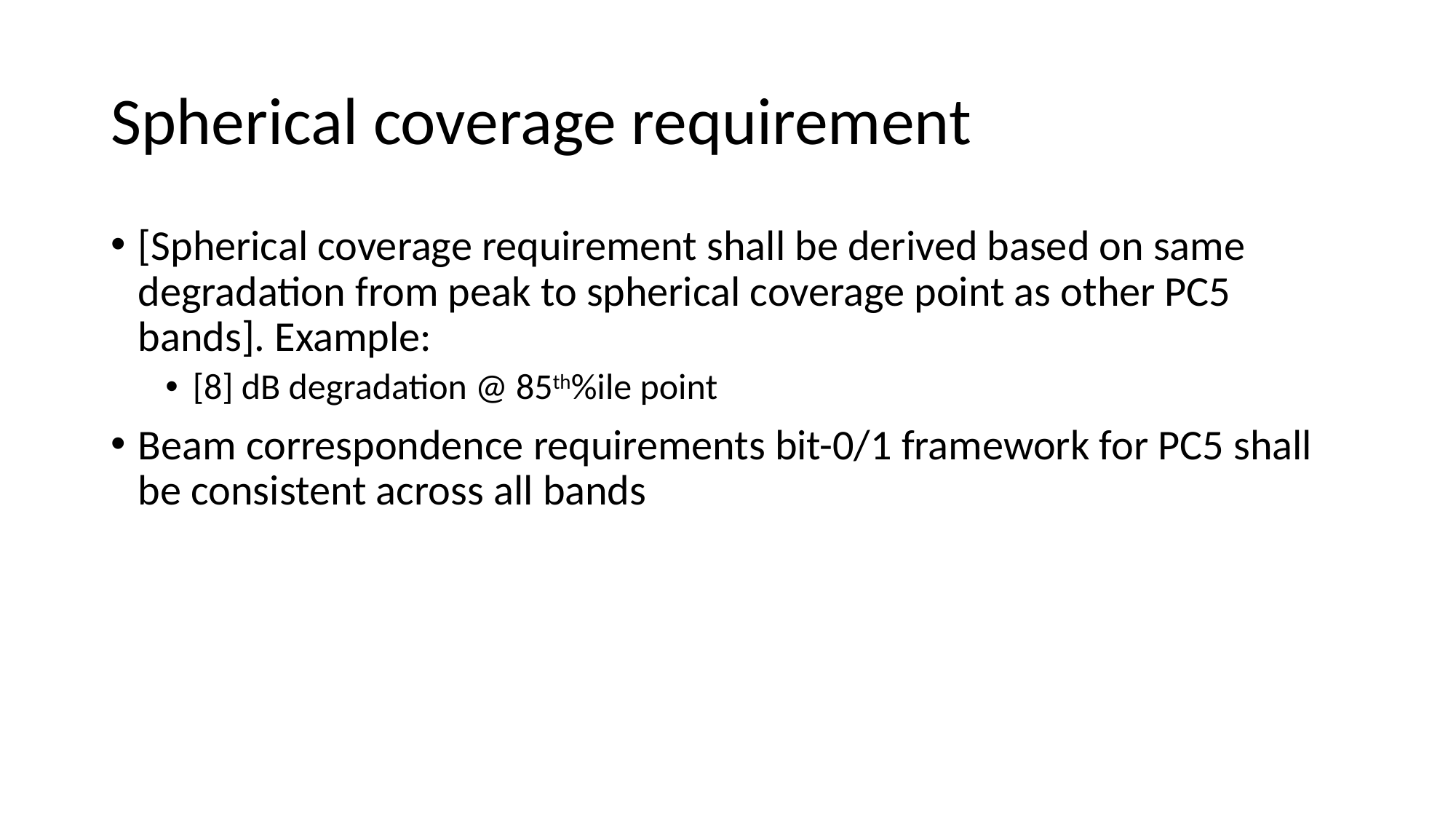

# Spherical coverage requirement
[Spherical coverage requirement shall be derived based on same degradation from peak to spherical coverage point as other PC5 bands]. Example:
[8] dB degradation @ 85th%ile point
Beam correspondence requirements bit-0/1 framework for PC5 shall be consistent across all bands